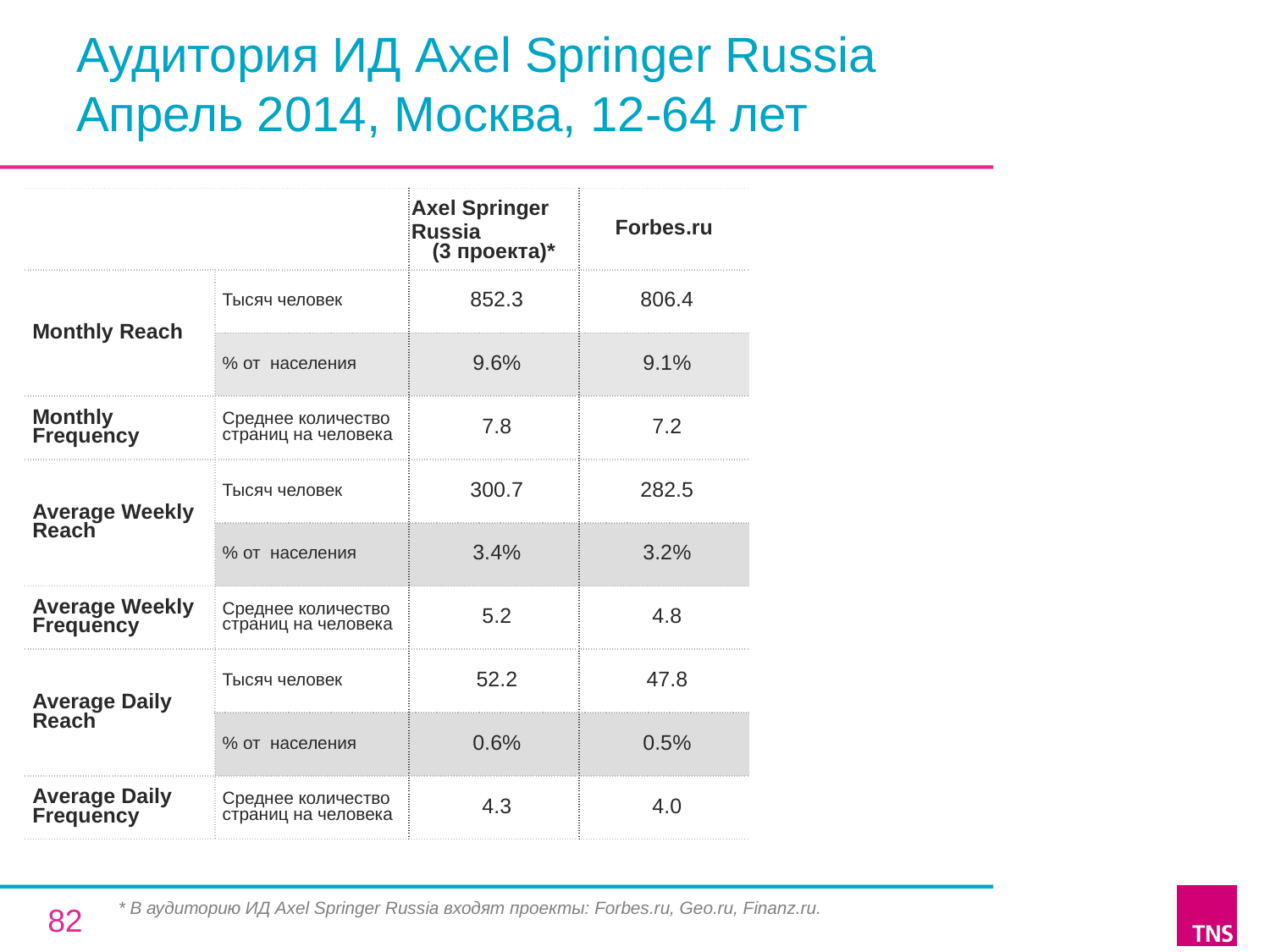

# Аудитория ИД Axel Springer Russia Апрель 2014, Москва, 12-64 лет
|  |  | Axel Springer Russia (3 проекта)\* | Forbes.ru |
| --- | --- | --- | --- |
| Monthly Reach | Тысяч человек | 852.3 | 806.4 |
|  | % от населения | 9.6% | 9.1% |
| Monthly Frequency | Среднее количество страниц на человека | 7.8 | 7.2 |
| Average Weekly Reach | Тысяч человек | 300.7 | 282.5 |
|  | % от населения | 3.4% | 3.2% |
| Average Weekly Frequency | Среднее количество страниц на человека | 5.2 | 4.8 |
| Average Daily Reach | Тысяч человек | 52.2 | 47.8 |
|  | % от населения | 0.6% | 0.5% |
| Average Daily Frequency | Среднее количество страниц на человека | 4.3 | 4.0 |
* В аудиторию ИД Axel Springer Russia входят проекты: Forbes.ru, Geo.ru, Finanz.ru.
82